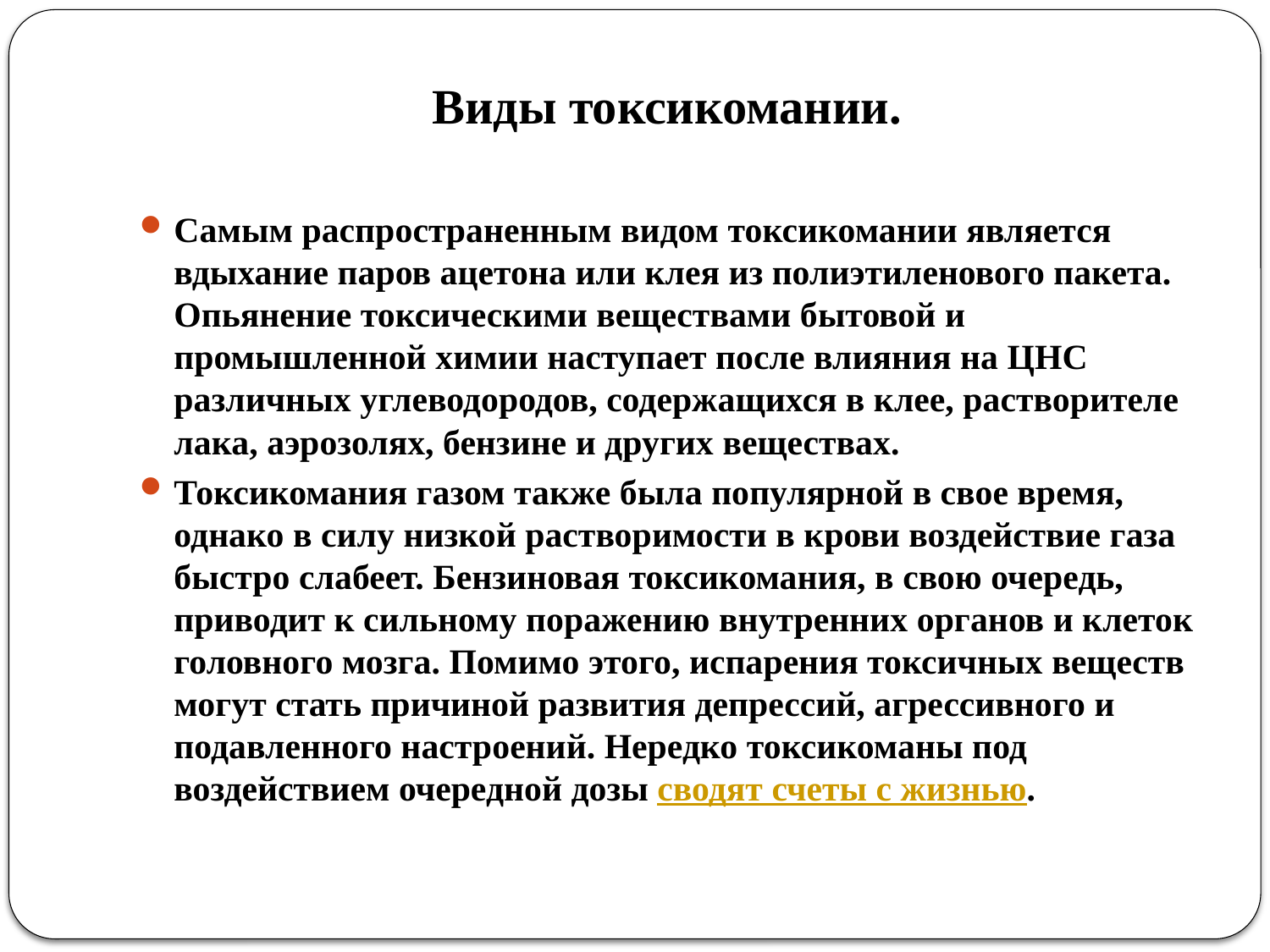

# Виды токсикомании.
Самым распространенным видом токсикомании является вдыхание паров ацетона или клея из полиэтиленового пакета. Опьянение токсическими веществами бытовой и промышленной химии наступает после влияния на ЦНС различных углеводородов, содержащихся в клее, растворителе лака, аэрозолях, бензине и других веществах.
Токсикомания газом также была популярной в свое время, однако в силу низкой растворимости в крови воздействие газа быстро слабеет. Бензиновая токсикомания, в свою очередь, приводит к сильному поражению внутренних органов и клеток головного мозга. Помимо этого, испарения токсичных веществ могут стать причиной развития депрессий, агрессивного и подавленного настроений. Нередко токсикоманы под воздействием очередной дозы сводят счеты с жизнью.